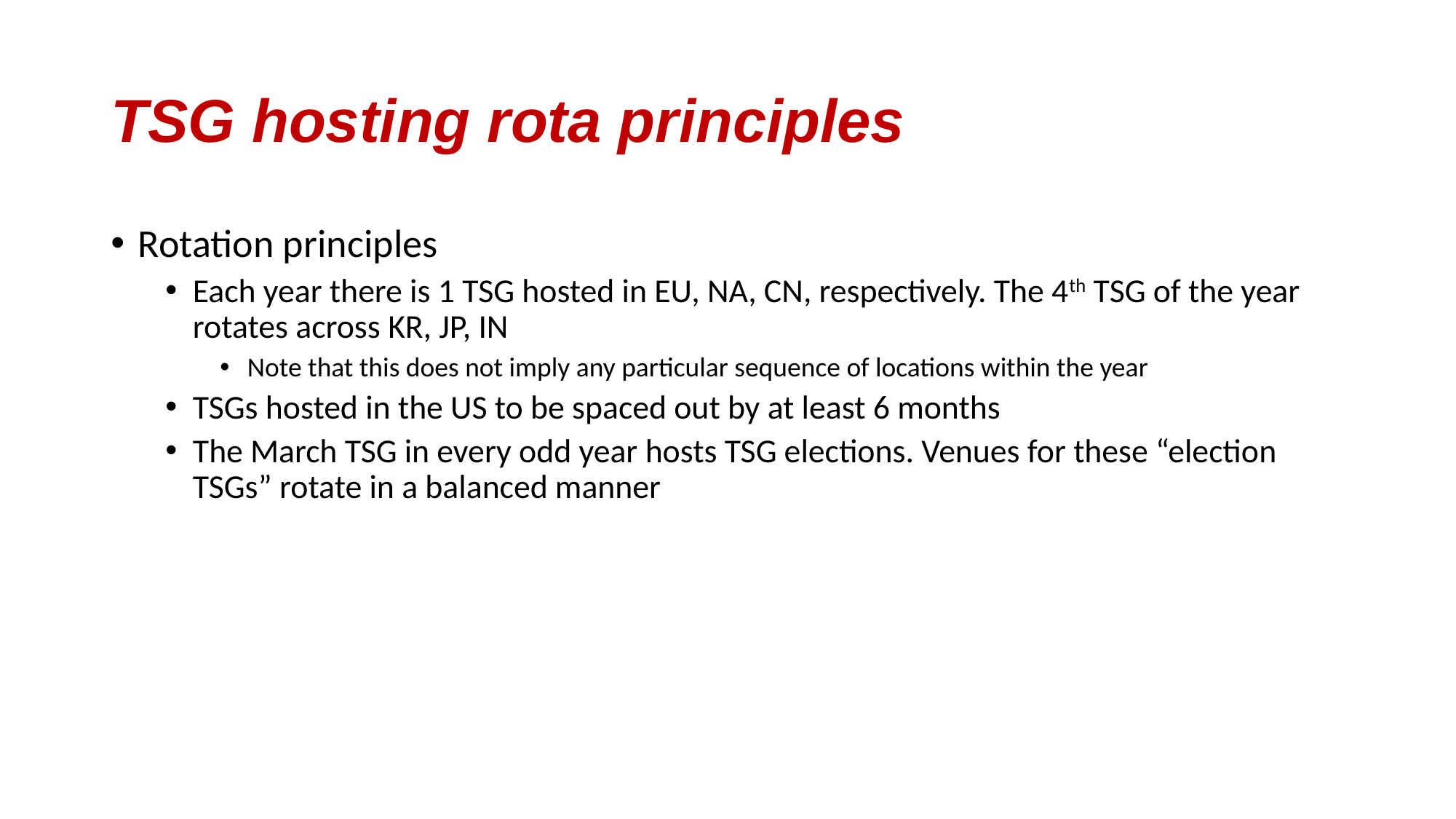

# TSG hosting rota principles
Rotation principles
Each year there is 1 TSG hosted in EU, NA, CN, respectively. The 4th TSG of the year rotates across KR, JP, IN
Note that this does not imply any particular sequence of locations within the year
TSGs hosted in the US to be spaced out by at least 6 months
The March TSG in every odd year hosts TSG elections. Venues for these “election TSGs” rotate in a balanced manner